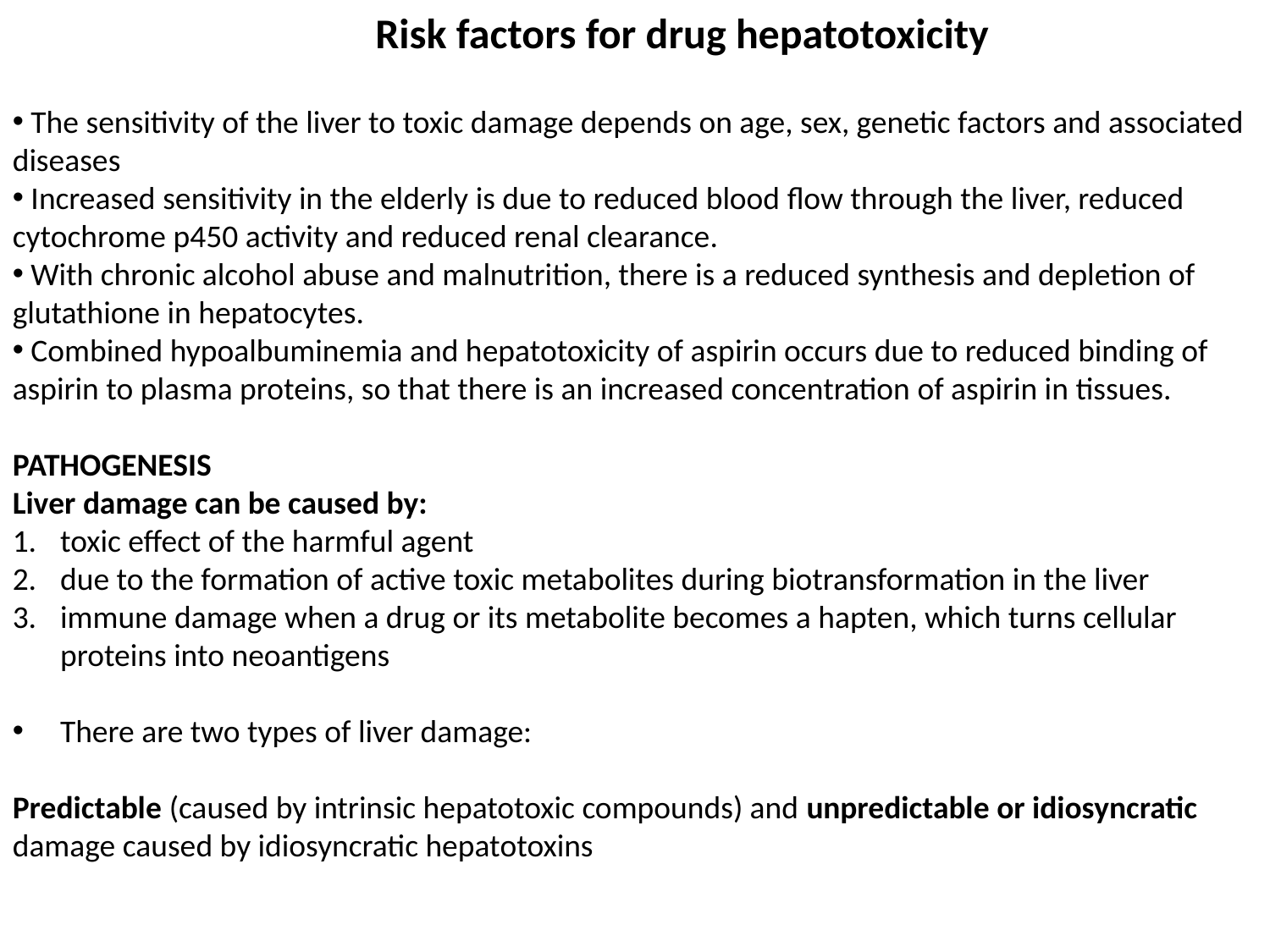

Risk factors for drug hepatotoxicity
 The sensitivity of the liver to toxic damage depends on age, sex, genetic factors and associated diseases
 Increased sensitivity in the elderly is due to reduced blood flow through the liver, reduced cytochrome p450 activity and reduced renal clearance.
 With chronic alcohol abuse and malnutrition, there is a reduced synthesis and depletion of glutathione in hepatocytes.
 Combined hypoalbuminemia and hepatotoxicity of aspirin occurs due to reduced binding of aspirin to plasma proteins, so that there is an increased concentration of aspirin in tissues.

PATHOGENESIS
Liver damage can be caused by:
toxic effect of the harmful agent
due to the formation of active toxic metabolites during biotransformation in the liver
immune damage when a drug or its metabolite becomes a hapten, which turns cellular proteins into neoantigens

There are two types of liver damage:

Predictable (caused by intrinsic hepatotoxic compounds) and unpredictable or idiosyncratic damage caused by idiosyncratic hepatotoxins